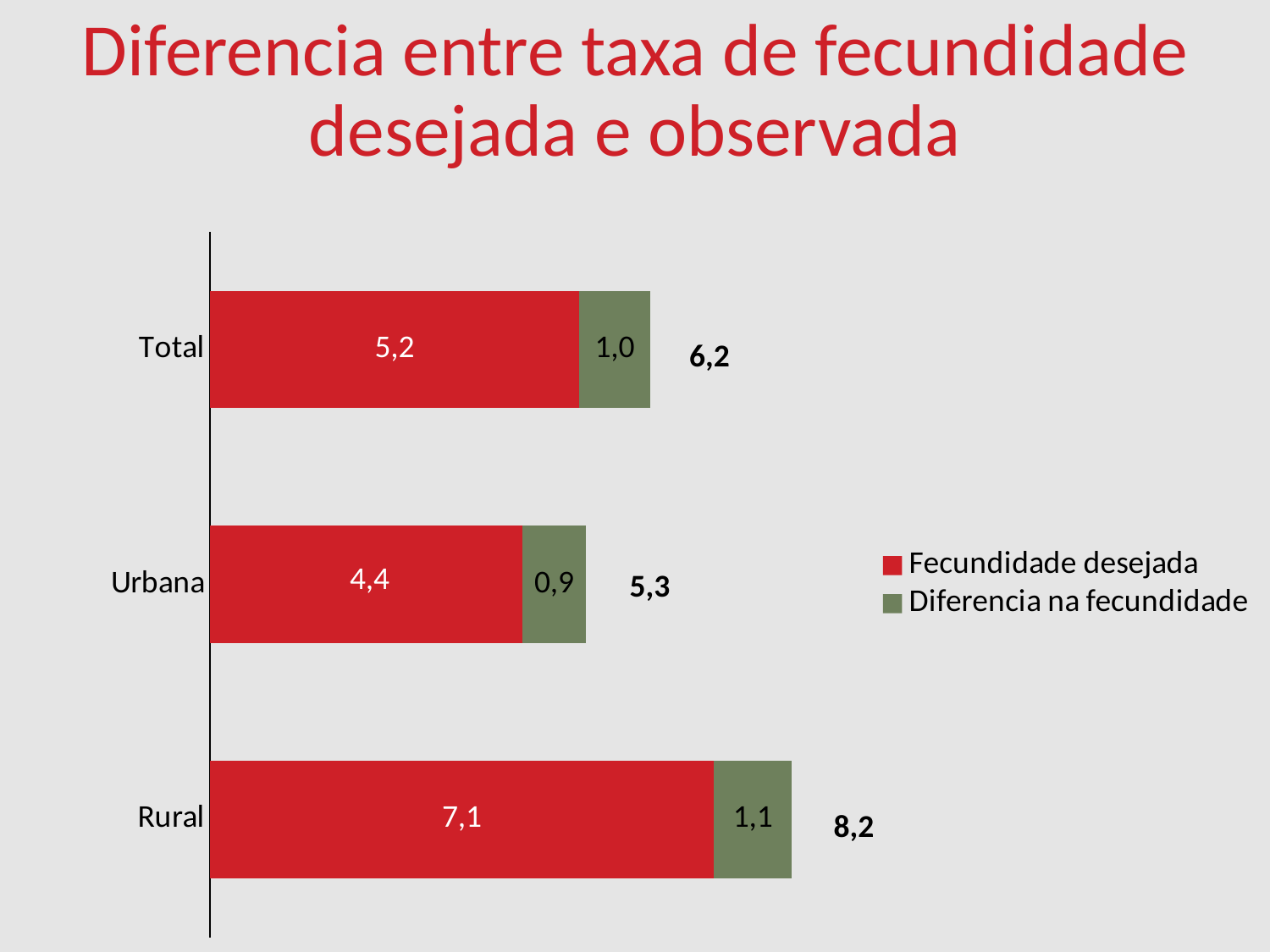

Diferencia entre taxa de fecundidade desejada e observada

### Chart

| Category | Fecundidade desejada | Diferencia na fecundidade |
|---|---|---|
| Rural | 7.1 | 1.1 |
| Urbana | 4.4 | 0.9 |
| Total | 5.2 | 1.0 |
6,2
5,3
8,2